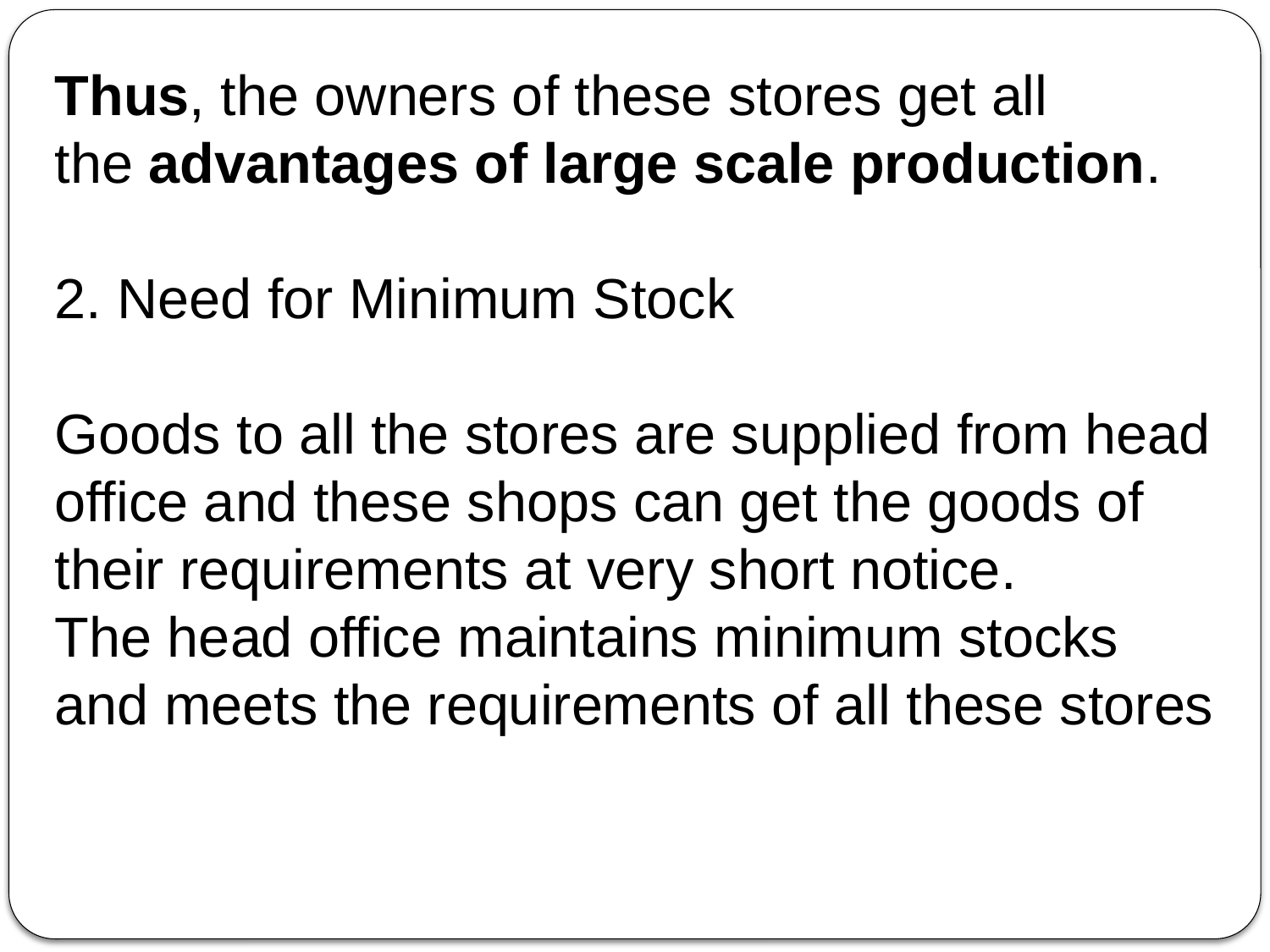

Thus, the owners of these stores get all the advantages of large scale production.

2. Need for Minimum Stock

Goods to all the stores are supplied from head office and these shops can get the goods of their requirements at very short notice.
The head office maintains minimum stocks and meets the requirements of all these stores